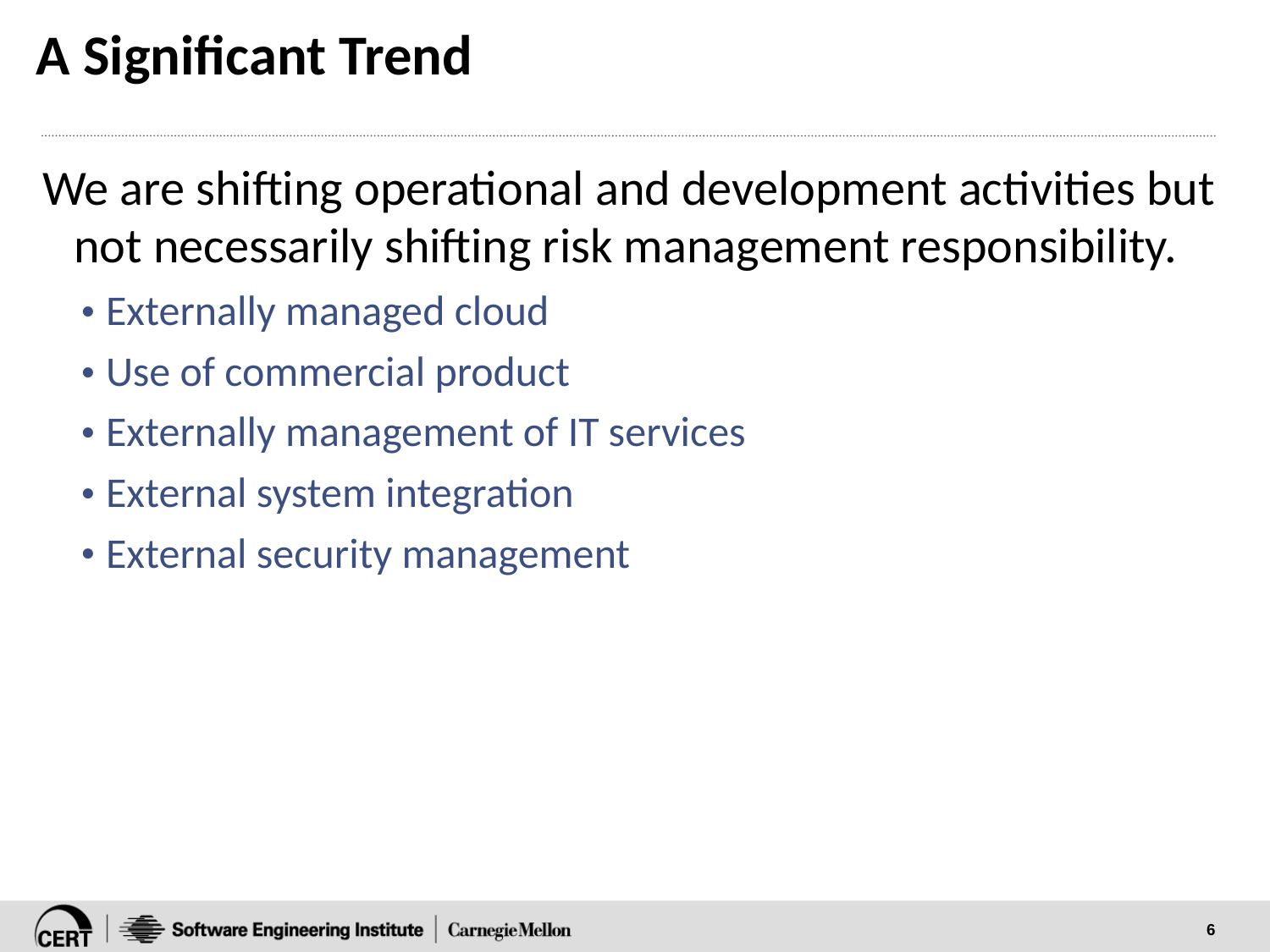

# A Significant Trend
We are shifting operational and development activities but not necessarily shifting risk management responsibility.
Externally managed cloud
Use of commercial product
Externally management of IT services
External system integration
External security management